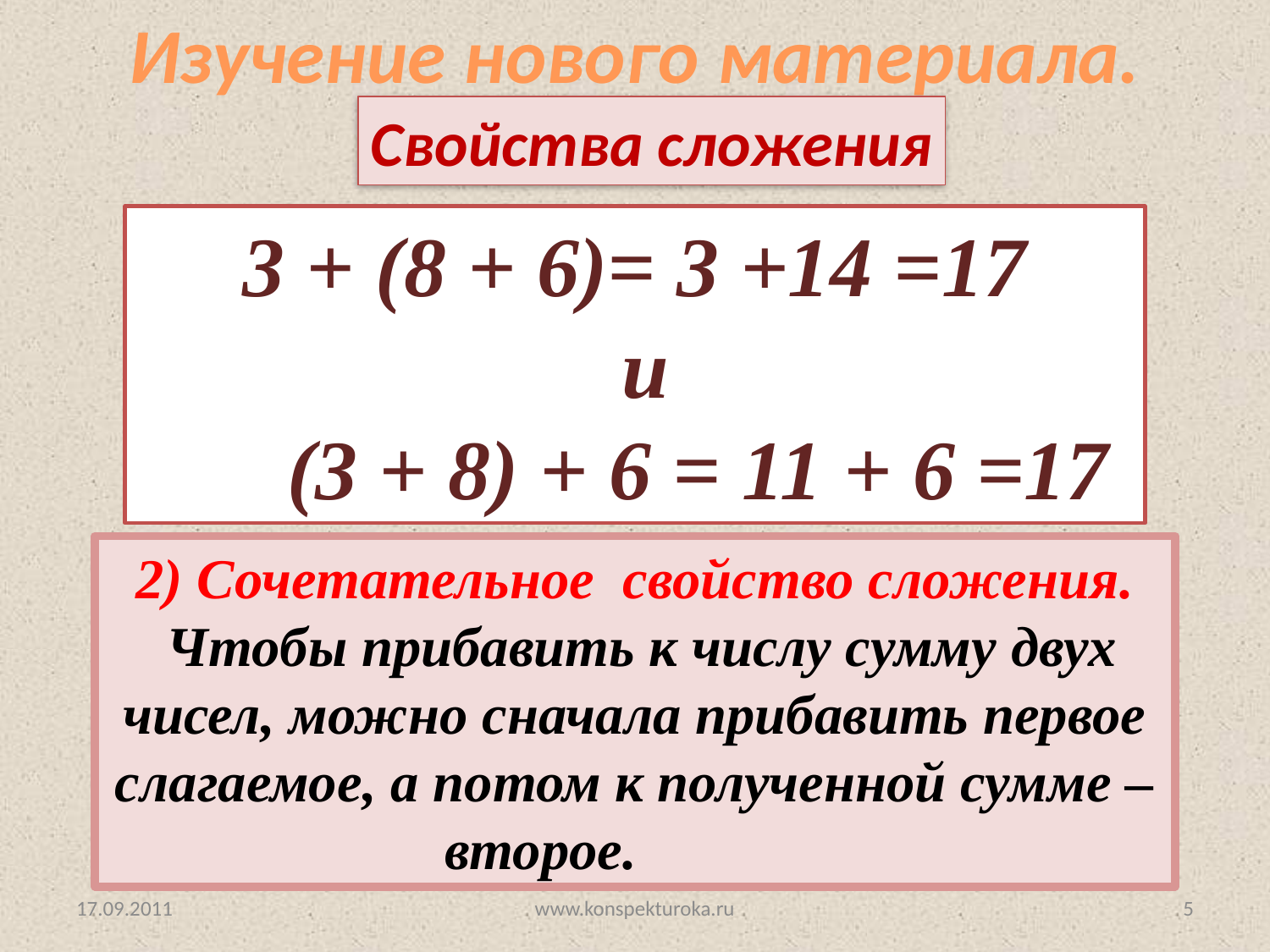

Изучение нового материала.
Свойства сложения
3 + (8 + 6)= 3 +14 =17
 и
	(3 + 8) + 6 = 11 + 6 =17
 2) Сочетательное  свойство сложения.
 Чтобы прибавить к числу сумму двух чисел, можно сначала прибавить первое слагаемое, а потом к полученной сумме – второе.
17.09.2011
www.konspekturoka.ru
5